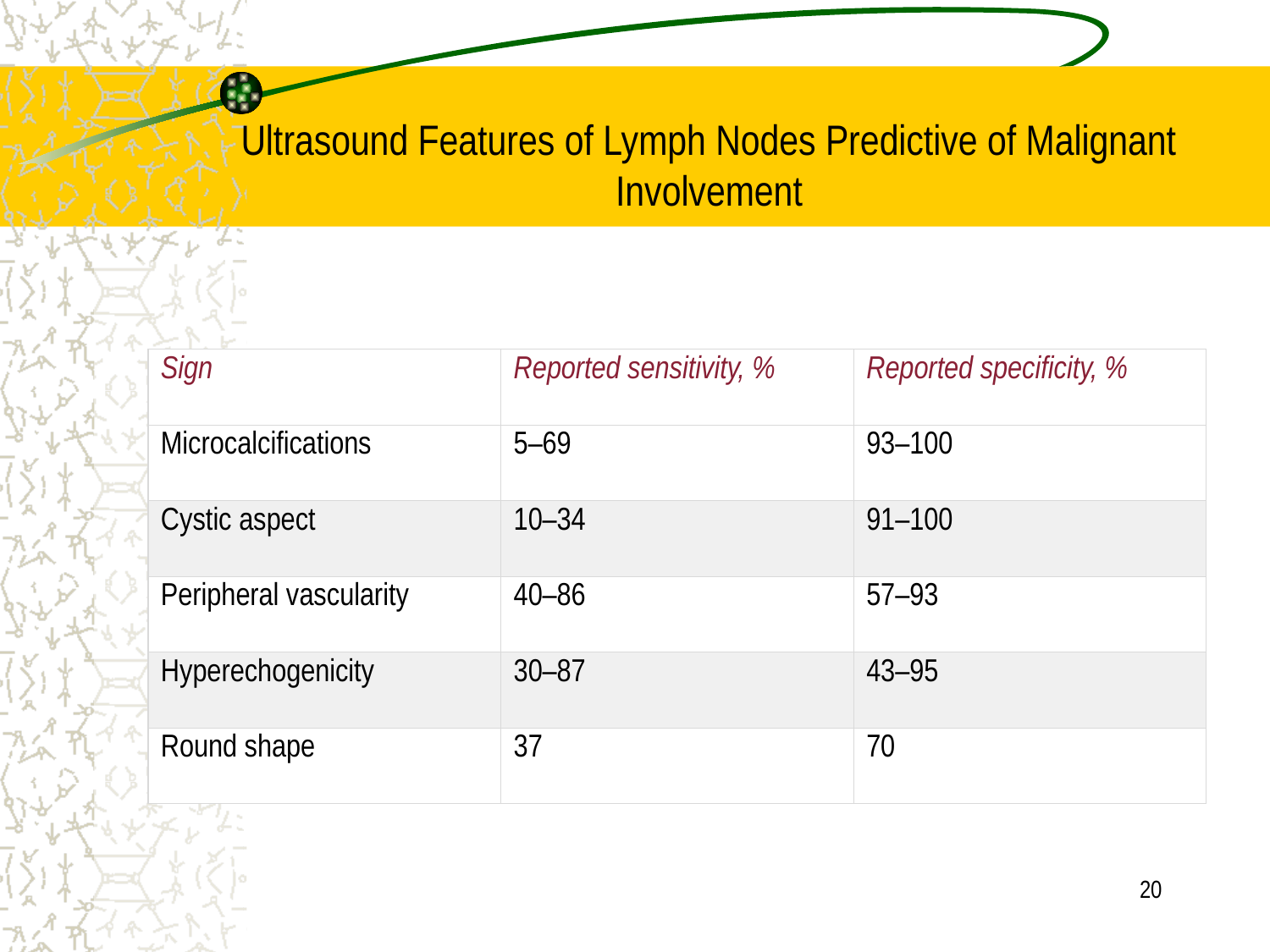

# Ultrasound Features of Lymph Nodes Predictive of Malignant Involvement
| Sign | Reported sensitivity, % | Reported specificity, % |
| --- | --- | --- |
| Microcalcifications | 5–69 | 93–100 |
| Cystic aspect | 10–34 | 91–100 |
| Peripheral vascularity | 40–86 | 57–93 |
| Hyperechogenicity | 30–87 | 43–95 |
| Round shape | 37 | 70 |
20